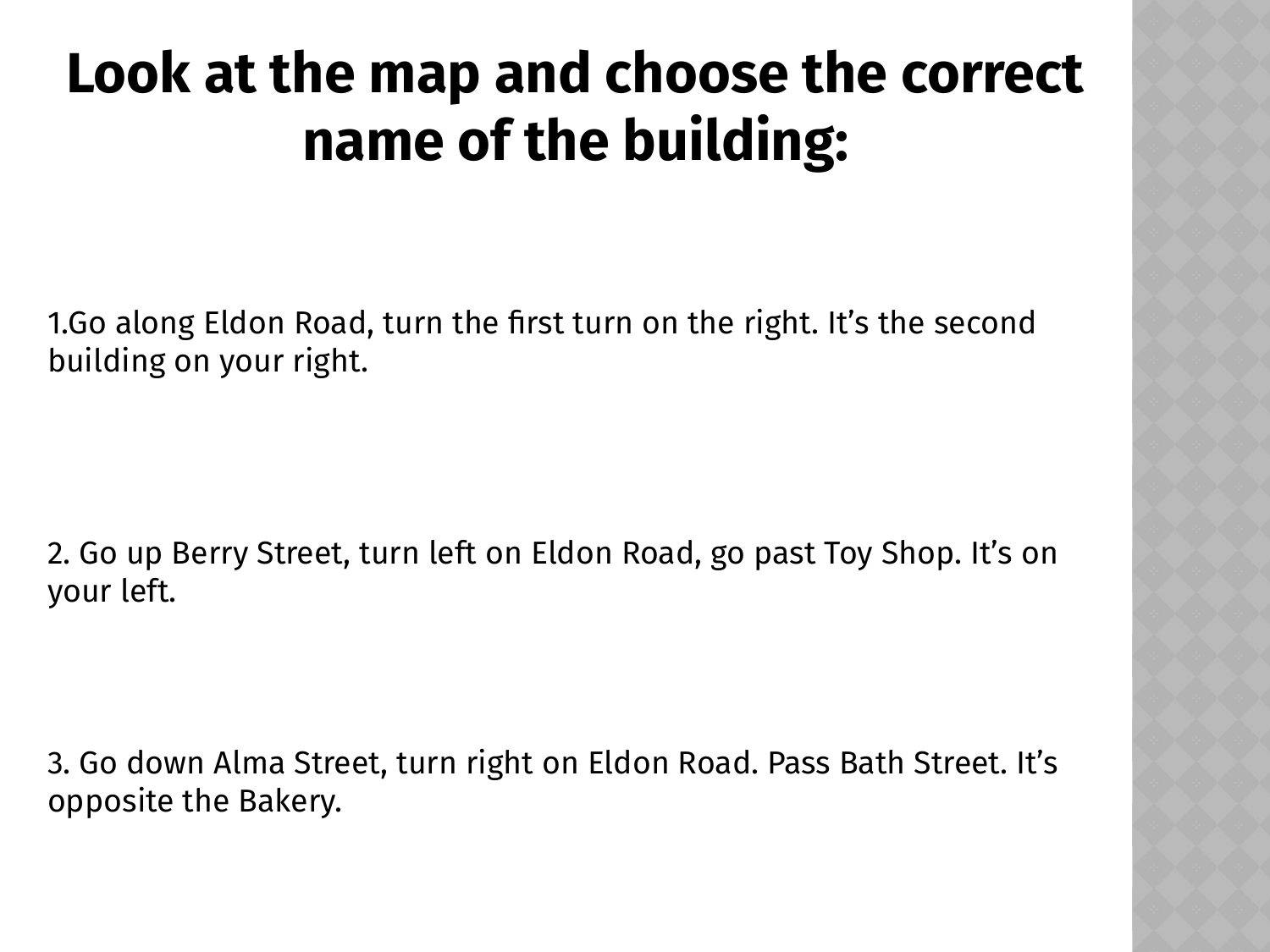

Look at the map and choose the correct name of the building:
1.Go along Eldon Road, turn the first turn on the right. It’s the second building on your right.
2. Go up Berry Street, turn left on Eldon Road, go past Toy Shop. It’s on your left.
3. Go down Alma Street, turn right on Eldon Road. Pass Bath Street. It’s opposite the Bakery.